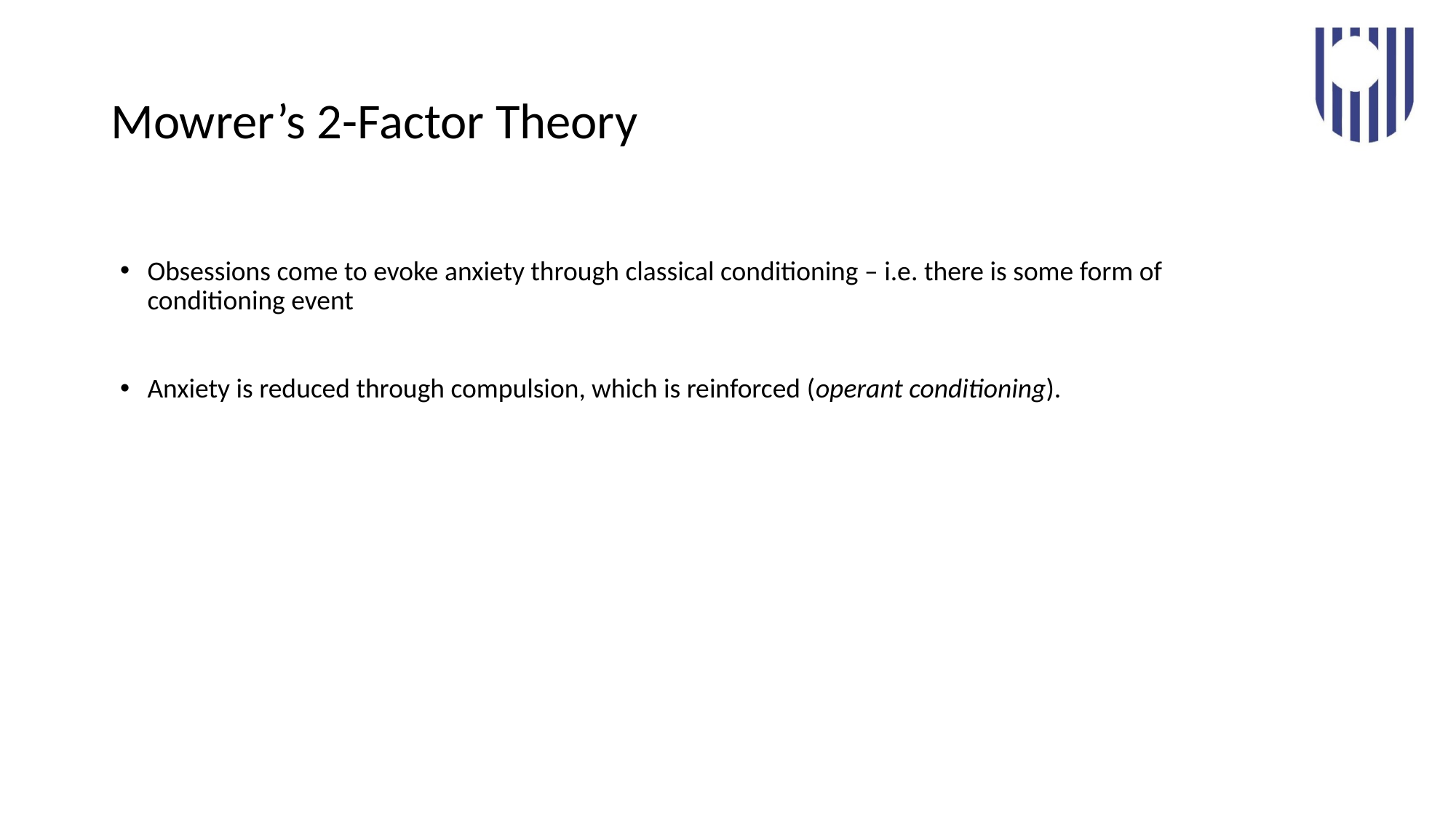

# Mowrer’s 2-Factor Theory
Obsessions come to evoke anxiety through classical conditioning – i.e. there is some form of conditioning event

Anxiety is reduced through compulsion, which is reinforced (operant conditioning).